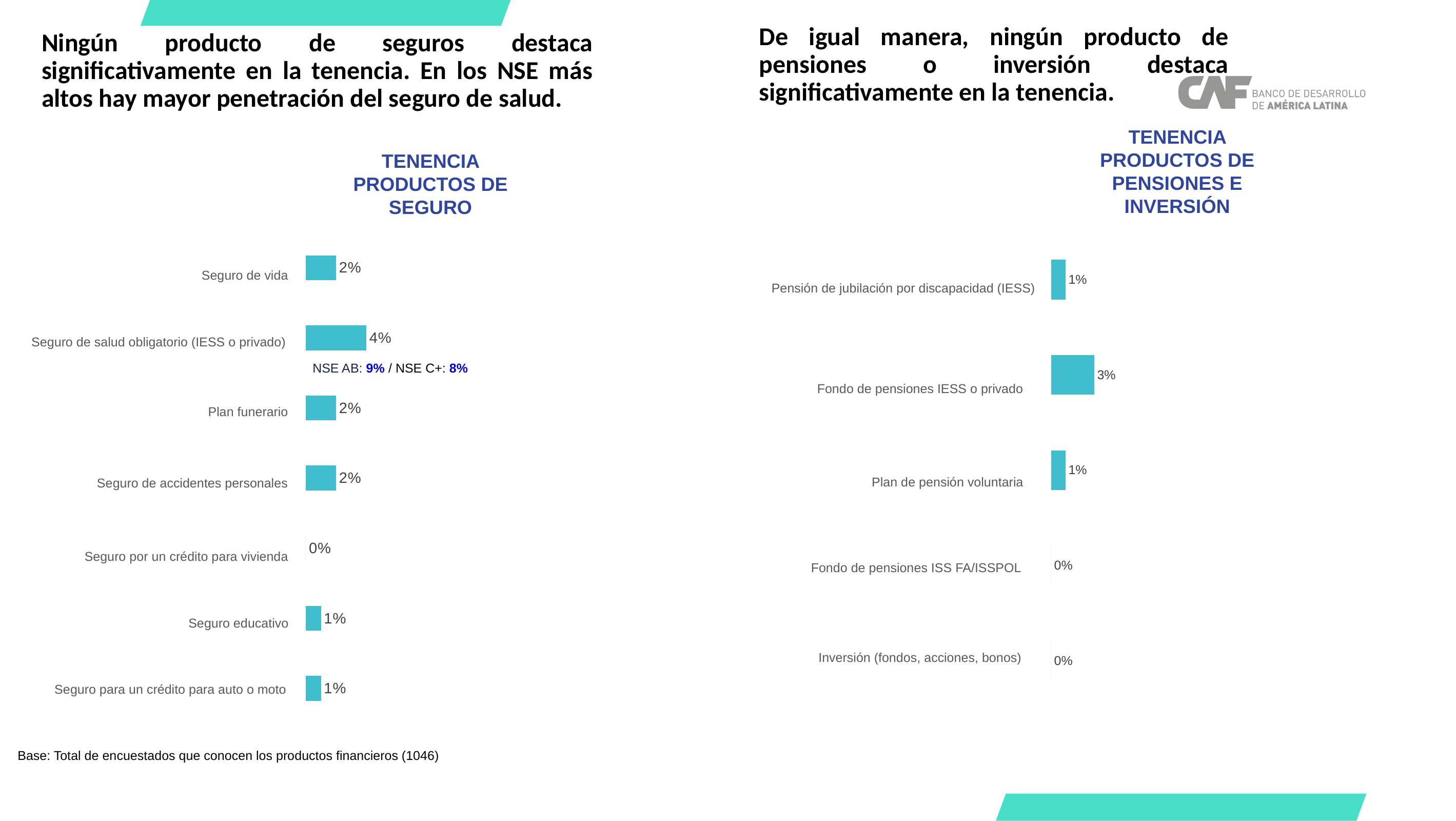

De igual manera, ningún producto de pensiones o inversión destaca significativamente en la tenencia.
Ningún producto de seguros destaca significativamente en la tenencia. En los NSE más altos hay mayor penetración del seguro de salud.

TENENCIA PRODUCTOS DE PENSIONES E INVERSIÓN
TENENCIA PRODUCTOS DE SEGURO

### Chart

| Category |
|---|

### Chart

| Category | Serie 1 |
|---|---|
| Pensión de jubilación por discapacidad (IESS) | 1.0 |
| Fondo de pensiones IESS o privado | 3.0 |
| Plan de pensión voluntaria | 1.0 |
| Fondo de pensiones ISSFA/ISSPOL | 0.0 |
| Inversión (fondos, acciones, bonos) | 0.0 |

### Chart

| Category | Serie 1 |
|---|---|
|  | 2.0 |
|  | 4.0 |
|  | 2.0 |
|  | 2.0 |
|  | 0.0 |
|  | 1.0 |
|  | 1.0 |
Seguro de vida
Pensión de jubilación por discapacidad (IESS)
Seguro de salud obligatorio (IESS o privado)
NSE AB: 9% / NSE C+: 8%
Fondo de pensiones IESS o privado

Plan funerario

Plan de pensión voluntaria
Seguro de accidentes personales
Seguro por un crédito para vivienda
Fondo de pensiones ISS FA/ISSPOL
Seguro educativo
Inversión (fondos, acciones, bonos)
Seguro para un crédito para auto o moto
Base: Total de encuestados que conocen los productos financieros (1046)